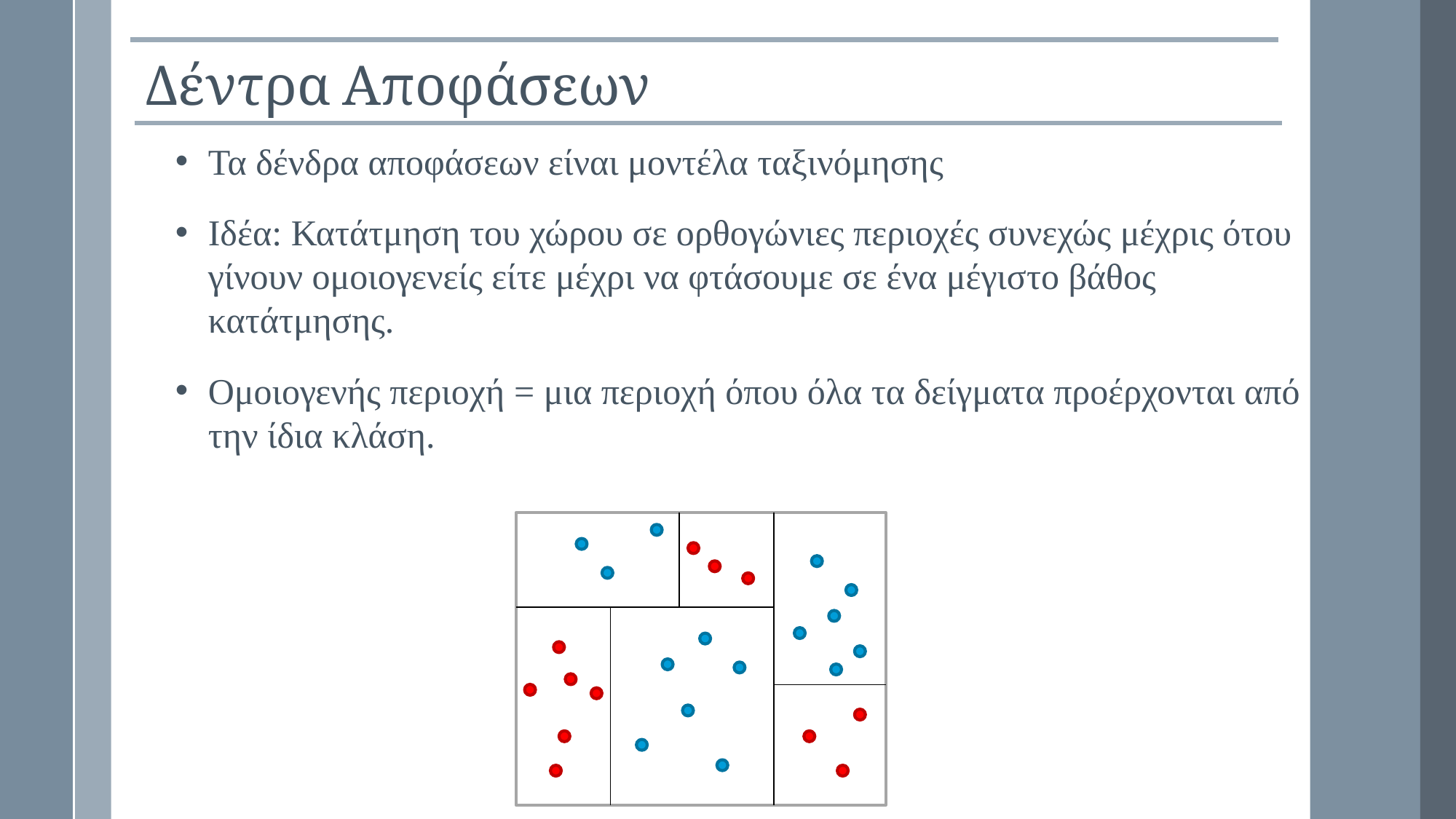

Δέντρα Αποφάσεων
Τα δένδρα αποφάσεων είναι μοντέλα ταξινόμησης
Ιδέα: Κατάτμηση του χώρου σε ορθογώνιες περιοχές συνεχώς μέχρις ότου γίνουν ομοιογενείς είτε μέχρι να φτάσουμε σε ένα μέγιστο βάθος κατάτμησης.
Ομοιογενής περιοχή = μια περιοχή όπου όλα τα δείγματα προέρχονται από την ίδια κλάση.